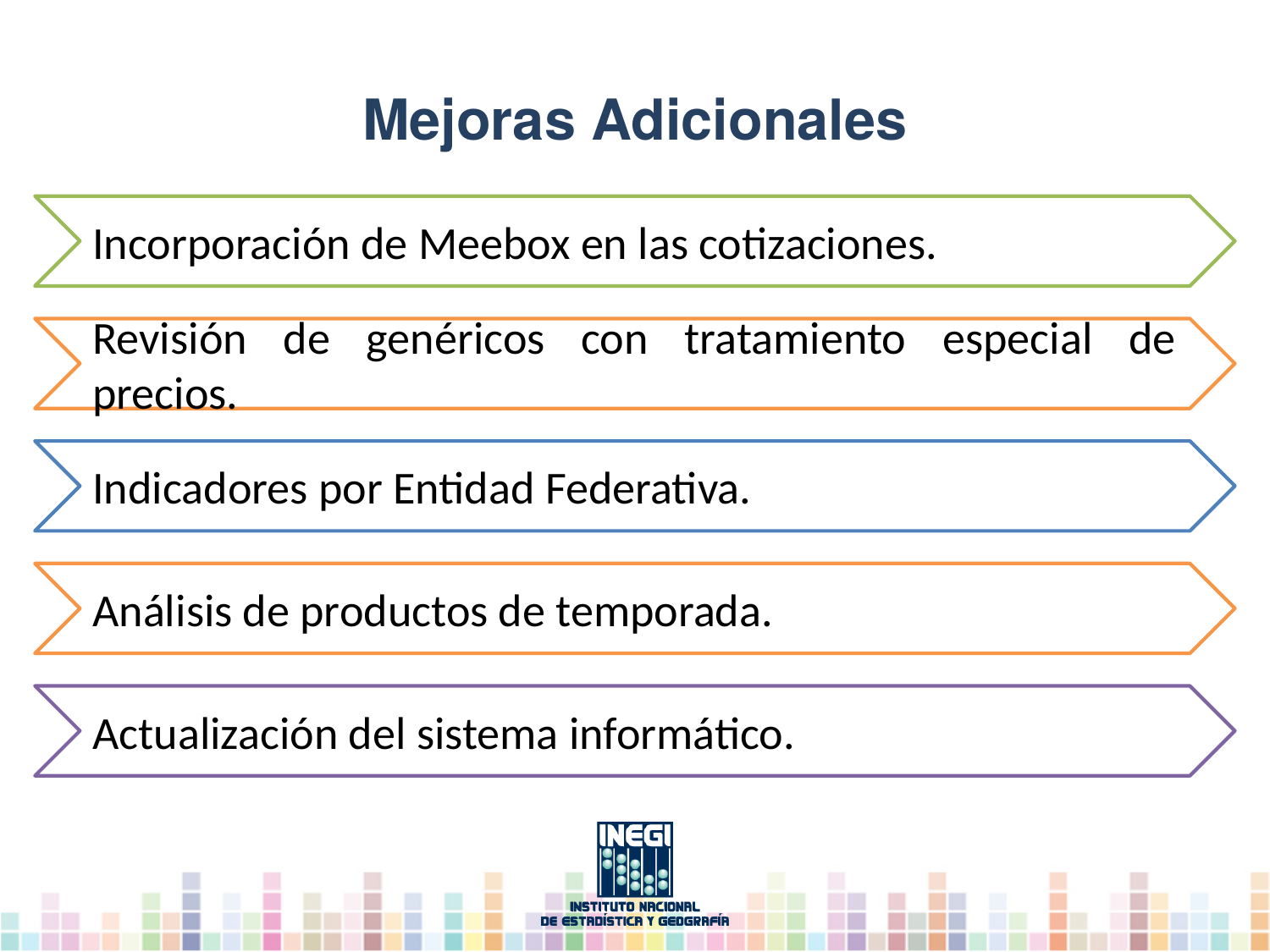

# Mejoras Adicionales
Incorporación de Meebox en las cotizaciones.
Revisión de genéricos con tratamiento especial de precios.
Indicadores por Entidad Federativa.
Análisis de productos de temporada.
Actualización del sistema informático.